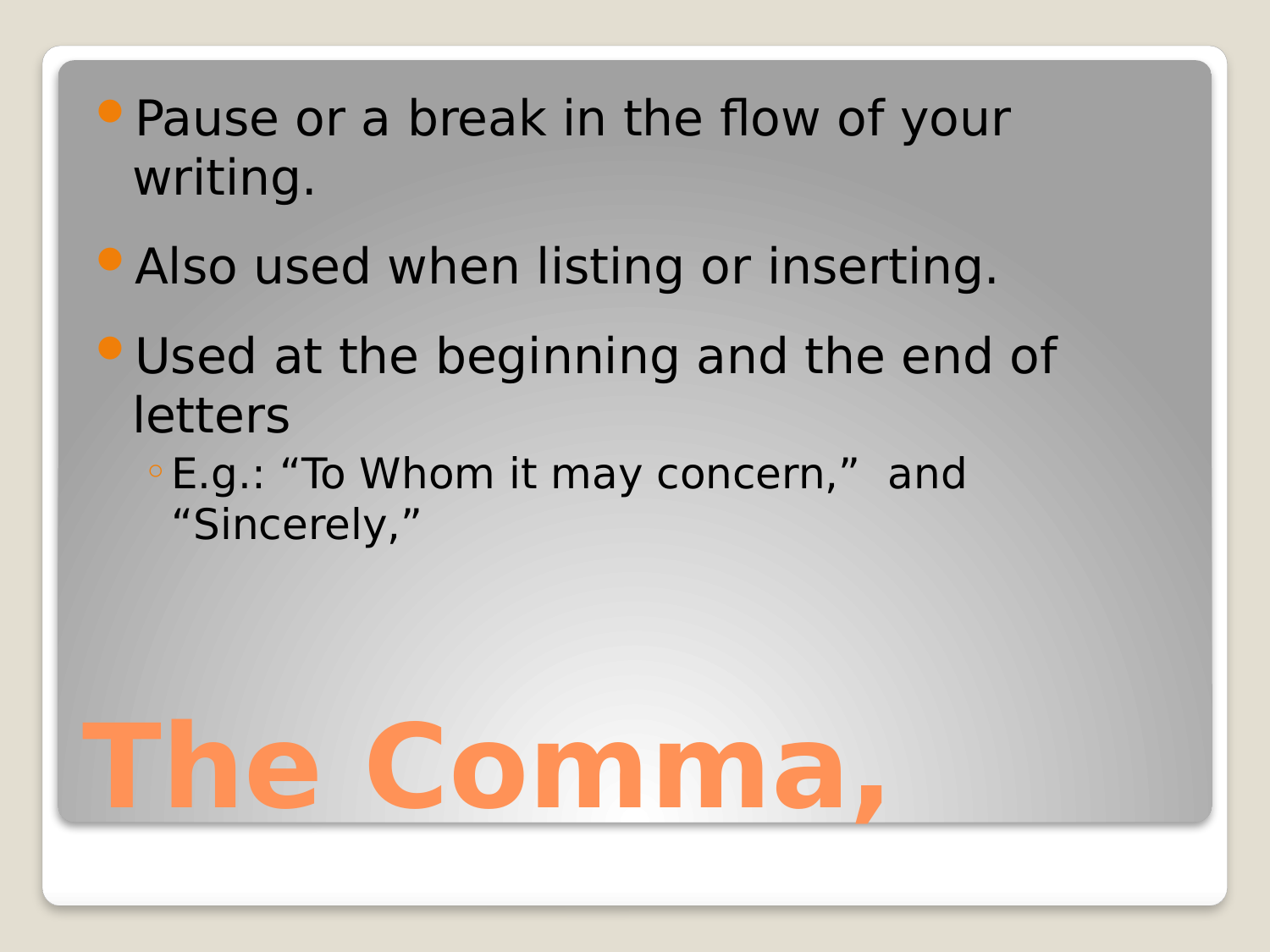

Pause or a break in the flow of your writing.

Also used when listing or inserting.

Used at the beginning and the end of letters
E.g.: “To Whom it may concern,”  and “Sincerely,”
# The Comma,